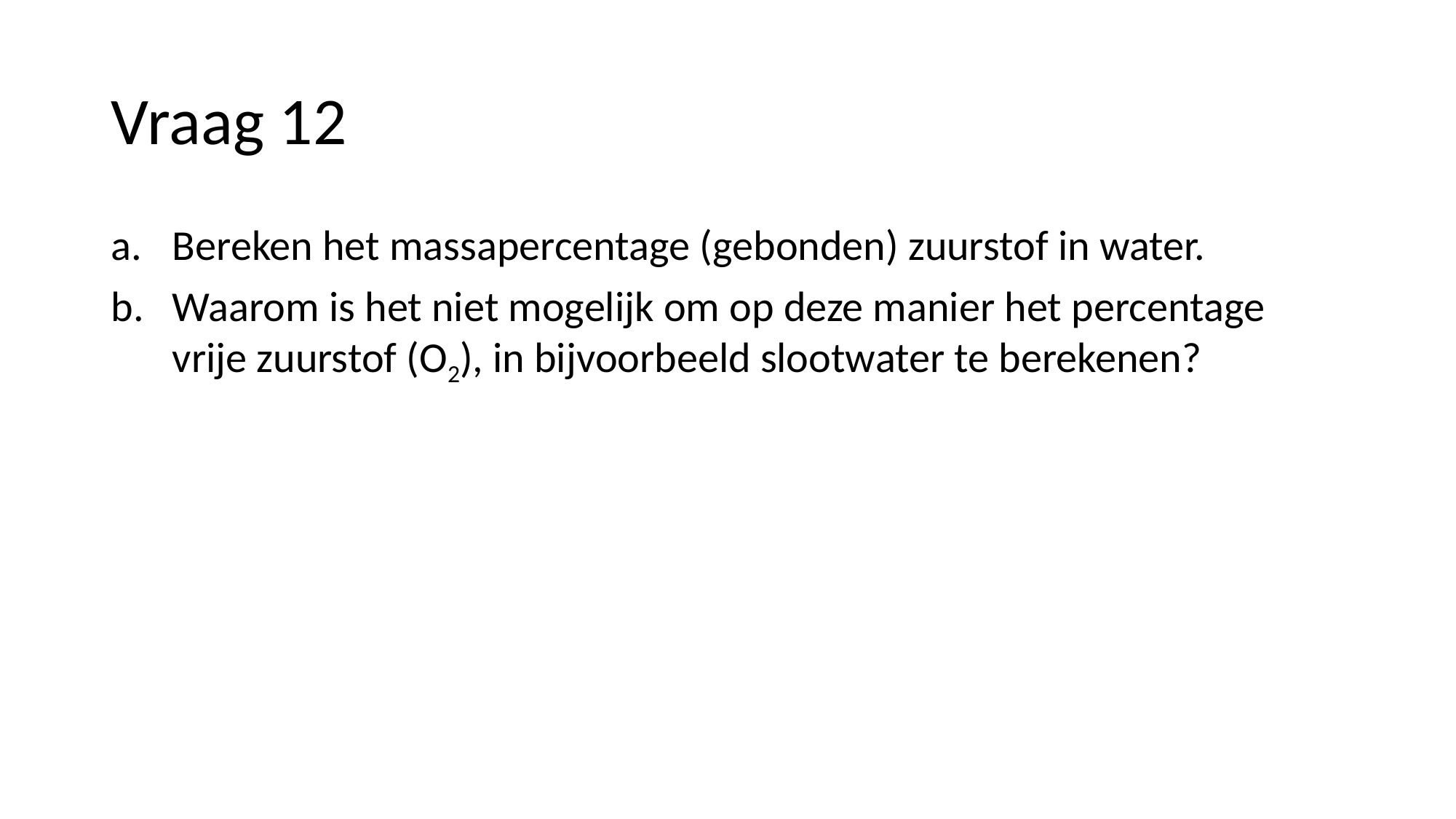

# Vraag 12
Bereken het massapercentage (gebonden) zuurstof in water.
Waarom is het niet mogelijk om op deze manier het percentage vrije zuurstof (O2), in bijvoorbeeld slootwater te berekenen?